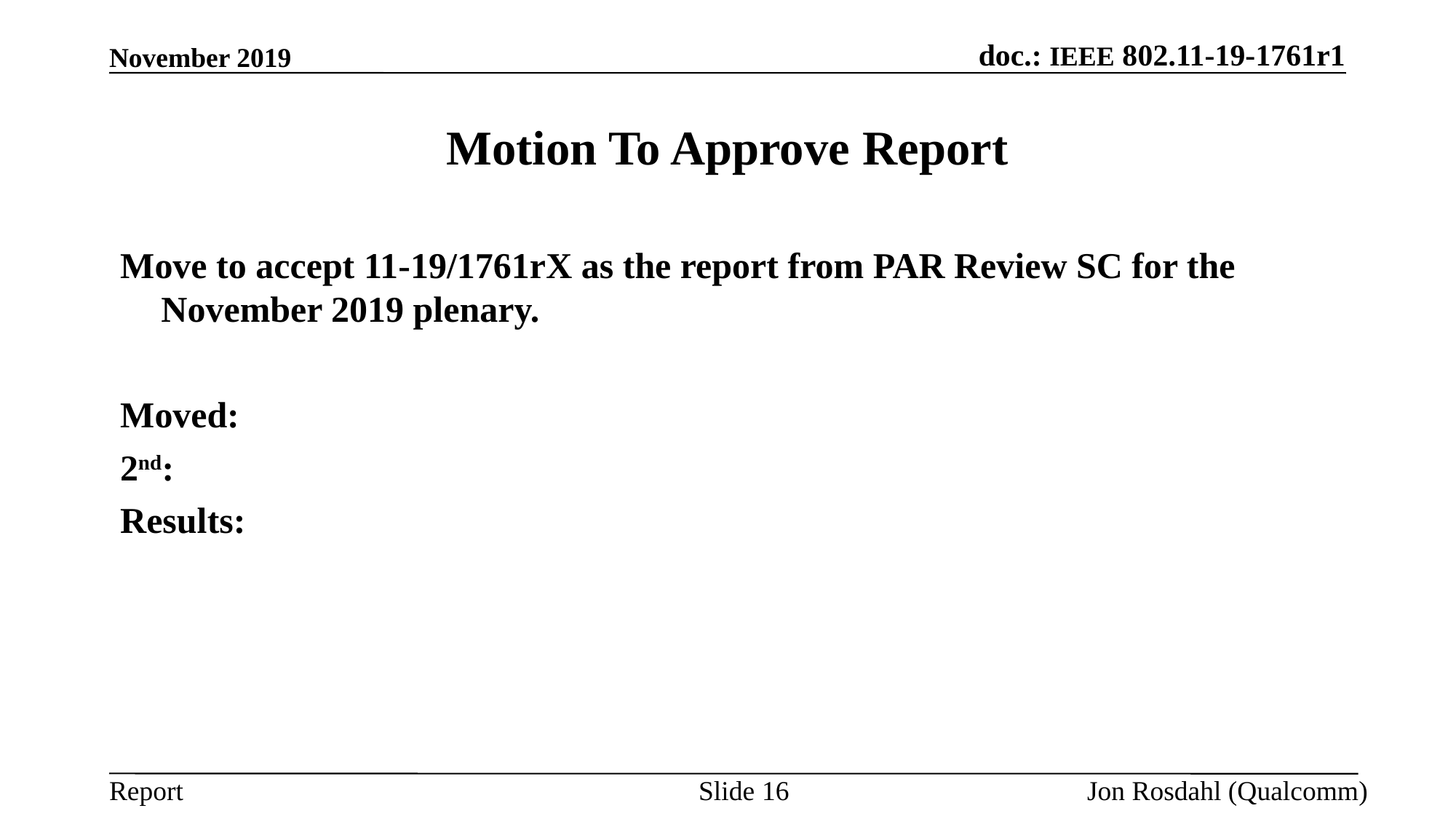

November 2019
# Motion To Approve Report
Move to accept 11-19/1761rX as the report from PAR Review SC for the November 2019 plenary.

Moved:
2nd:
Results:
Slide 16
Jon Rosdahl (Qualcomm)